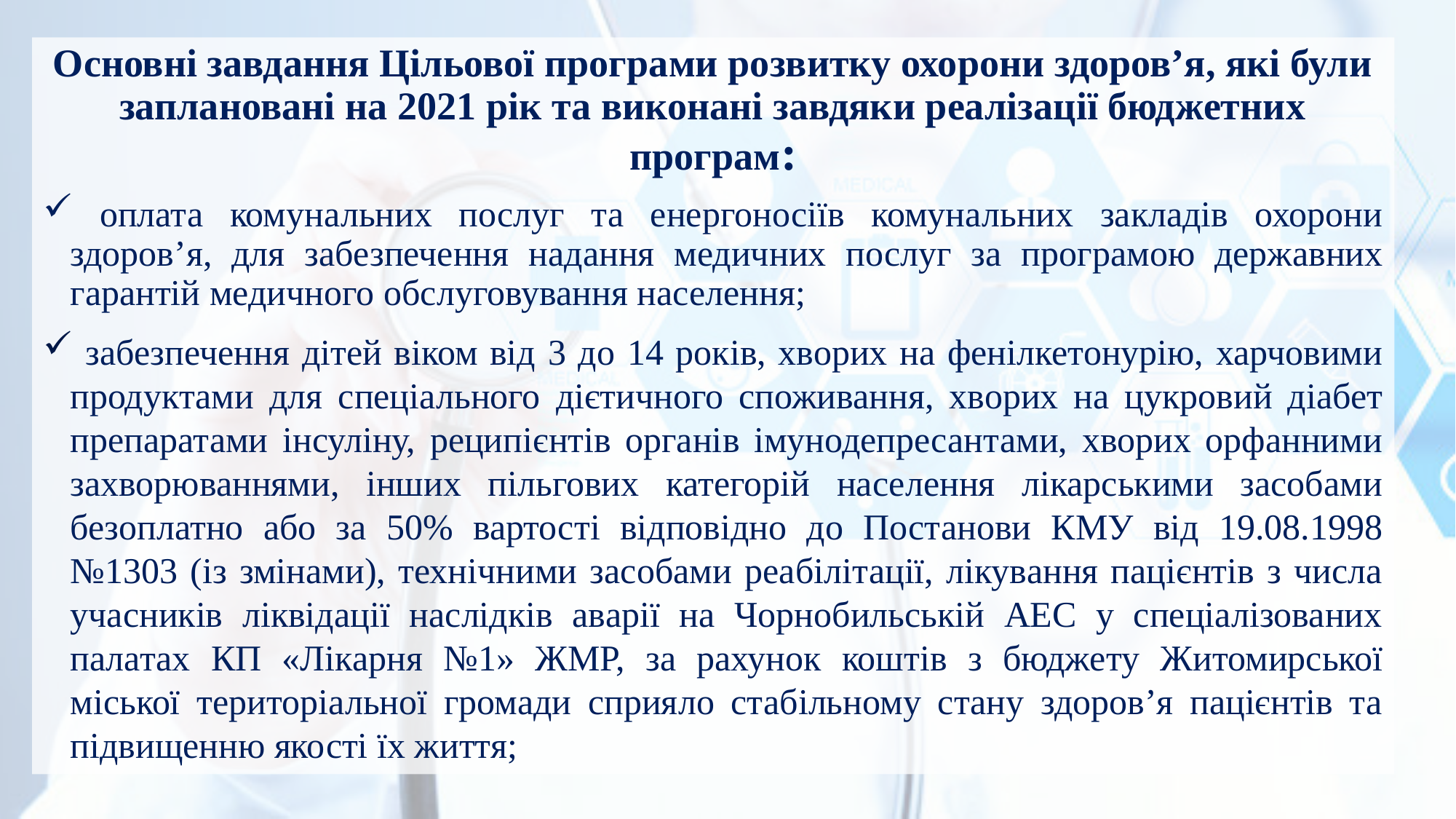

Основні завдання Цільової програми розвитку охорони здоров’я, які були заплановані на 2021 рік та виконані завдяки реалізації бюджетних програм:
 оплата комунальних послуг та енергоносіїв комунальних закладів охорони здоров’я, для забезпечення надання медичних послуг за програмою державних гарантій медичного обслуговування населення;
 забезпечення дітей віком від 3 до 14 років, хворих на фенілкетонурію, харчовими продуктами для спеціального дієтичного споживання, хворих на цукровий діабет препаратами інсуліну, реципієнтів органів імунодепресантами, хворих орфанними захворюваннями, інших пільгових категорій населення лікарськими засобами безоплатно або за 50% вартості відповідно до Постанови КМУ від 19.08.1998 №1303 (із змінами), технічними засобами реабілітації, лікування пацієнтів з числа учасників ліквідації наслідків аварії на Чорнобильській АЕС у спеціалізованих палатах КП «Лікарня №1» ЖМР, за рахунок коштів з бюджету Житомирської міської територіальної громади сприяло стабільному стану здоров’я пацієнтів та підвищенню якості їх життя;